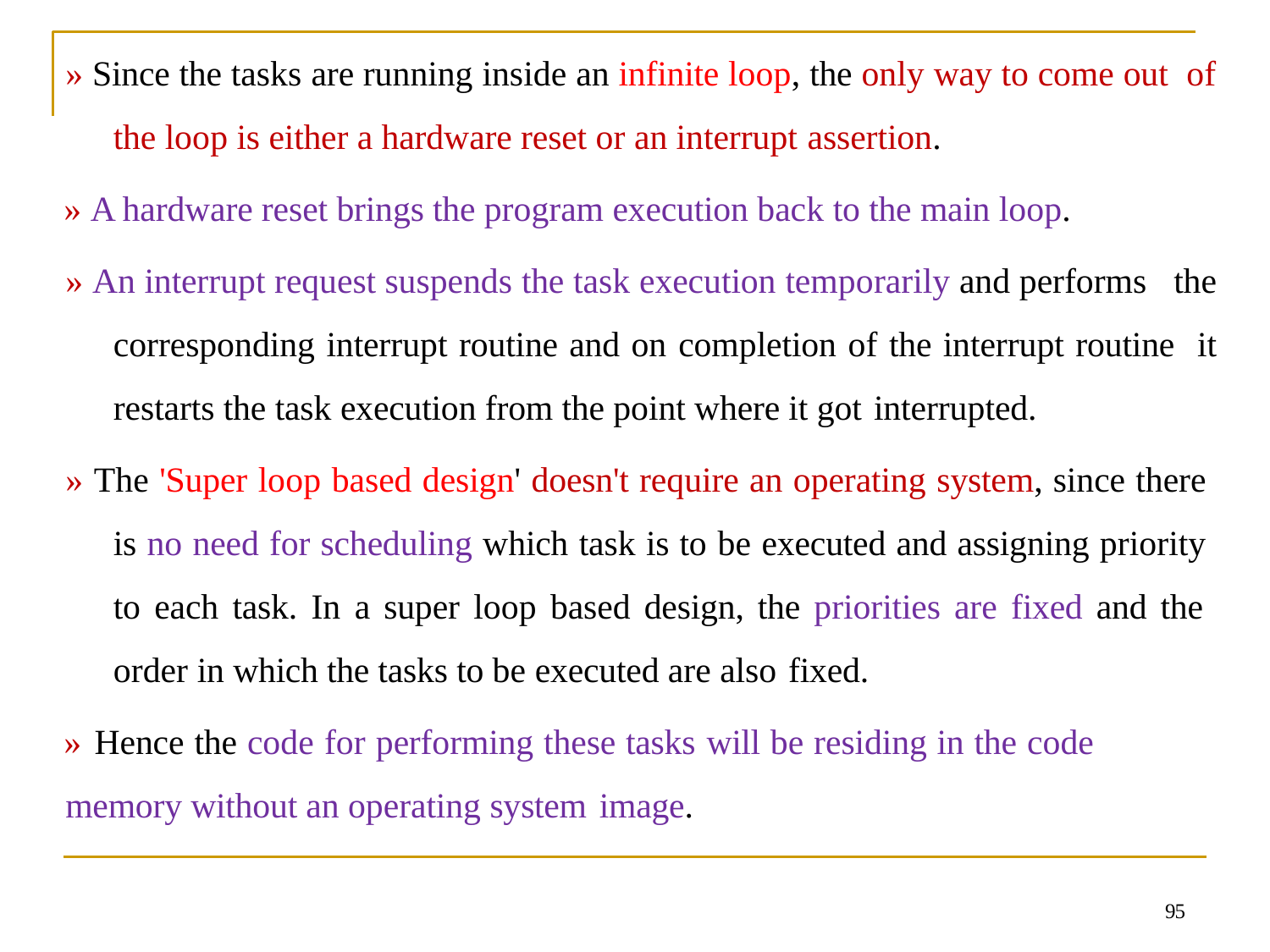

» Since the tasks are running inside an infinite loop, the only way to come out  of the loop is either a hardware reset or an interrupt assertion.
» A hardware reset brings the program execution back to the main loop.
» An interrupt request suspends the task execution temporarily and performs   the corresponding interrupt routine and on completion of the interrupt routine  it restarts the task execution from the point where it got interrupted.
» The 'Super loop based design' doesn't require an operating system, since there  is no need for scheduling which task is to be executed and assigning priority  to each task. In a super loop based design, the priorities are fixed and the  order in which the tasks to be executed are also fixed.
» Hence the code for performing these tasks will be residing in the code
memory without an operating system image.
95